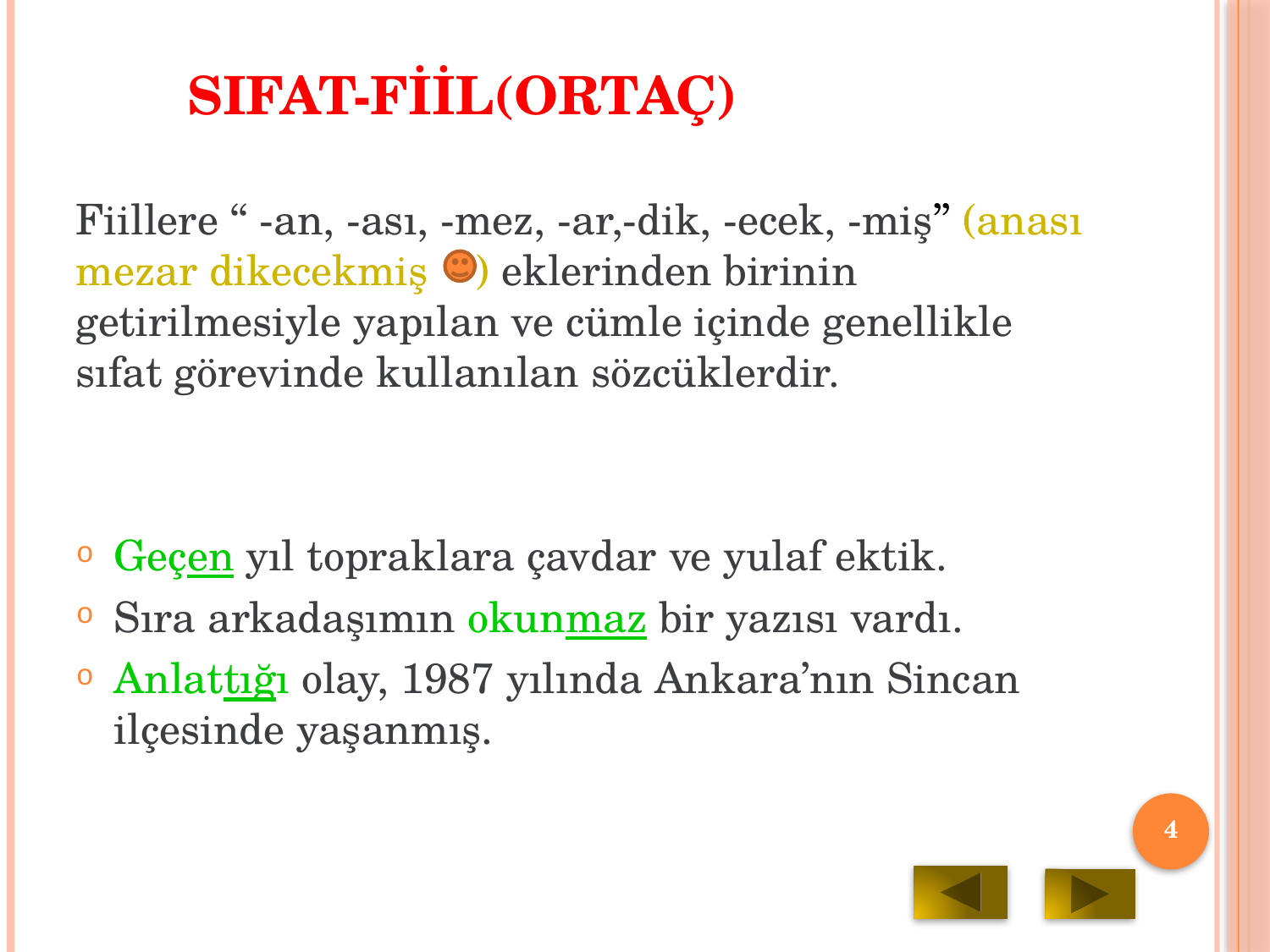

# SIFAT-FİİL(Ortaç)
Fiillere ‘‘ -an, -ası, -mez, -ar,-dik, -ecek, -miş’’ (anası mezar dikecekmiş    ) eklerinden birinin getirilmesiyle yapılan ve cümle içinde genellikle sıfat görevinde kullanılan sözcüklerdir.

Geçen yıl topraklara çavdar ve yulaf ektik.
Sıra arkadaşımın okunmaz bir yazısı vardı.
Anlattığı olay, 1987 yılında Ankara’nın Sincan ilçesinde yaşanmış.

4